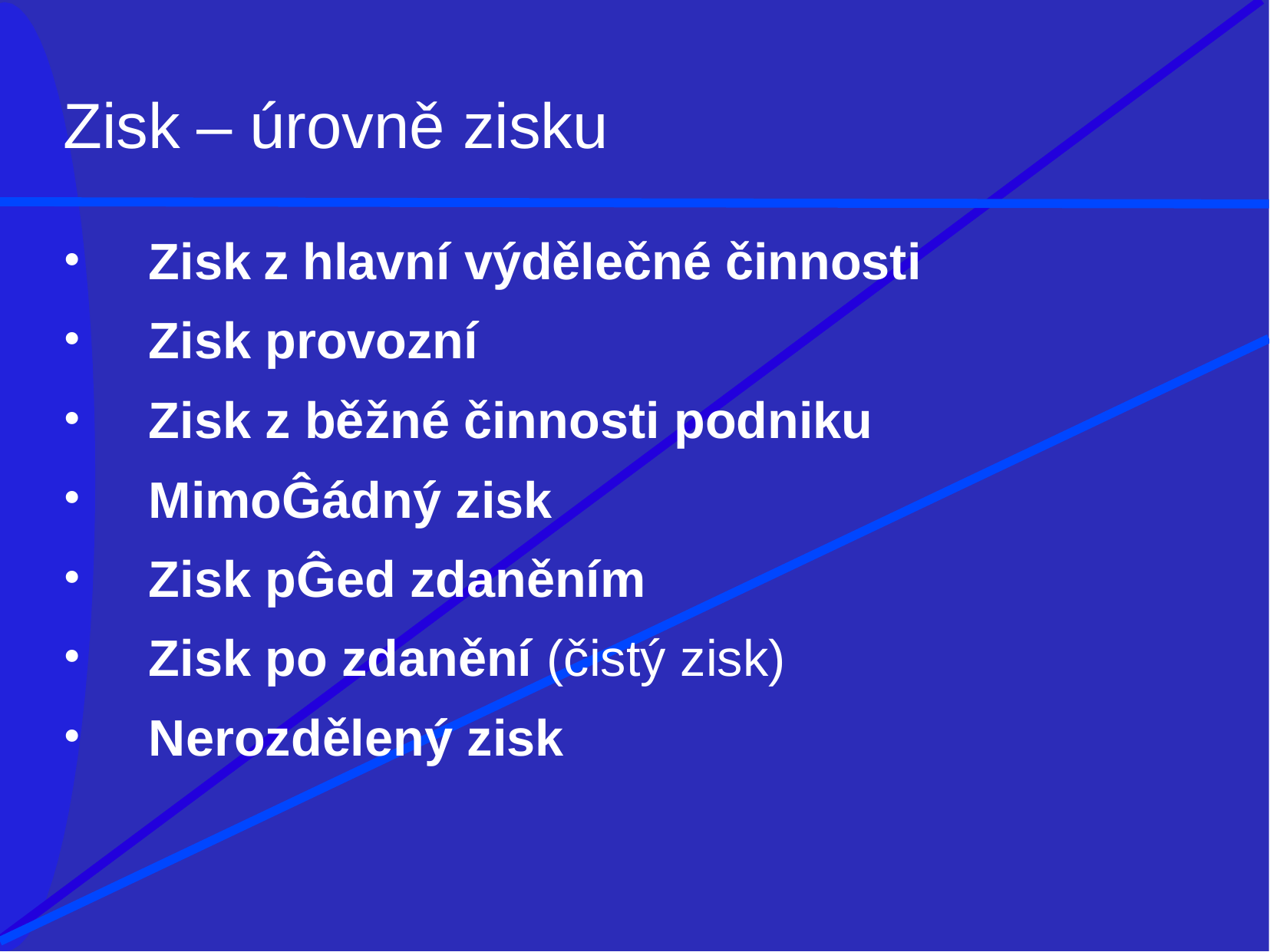

# Zisk – úrovně zisku
Zisk z hlavní výdělečné činnosti
Zisk provozní
Zisk z běžné činnosti podniku
MimoĜádný zisk
Zisk pĜed zdaněním
Zisk po zdanění (čistý zisk)
Nerozdělený zisk